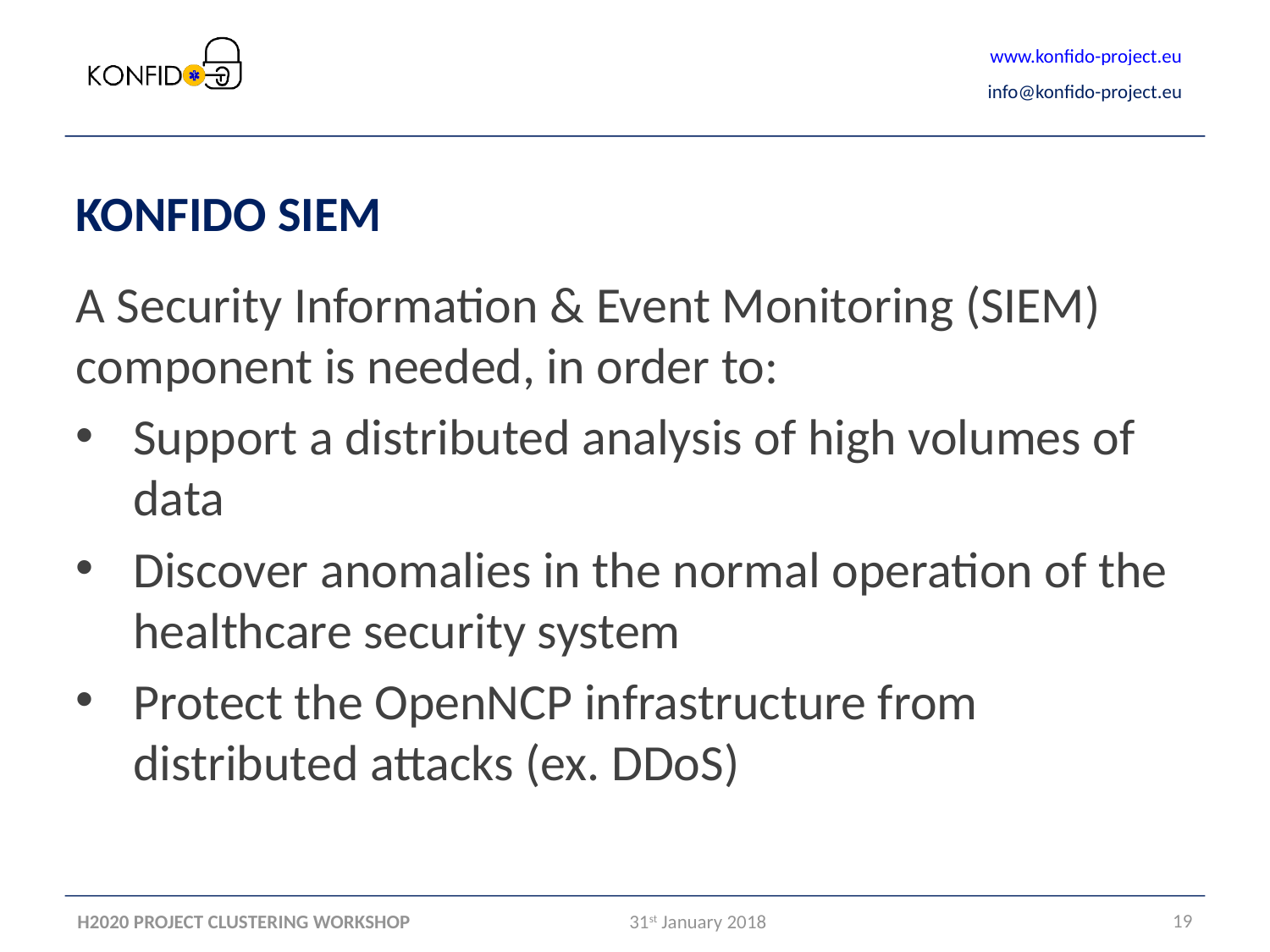

KONFIDO SIEM
A Security Information & Event Monitoring (SIEM) component is needed, in order to:
Support a distributed analysis of high volumes of data
Discover anomalies in the normal operation of the healthcare security system
Protect the OpenNCP infrastructure from distributed attacks (ex. DDoS)
H2020 PROJECT CLUSTERING WORKSHOP
19
31st January 2018